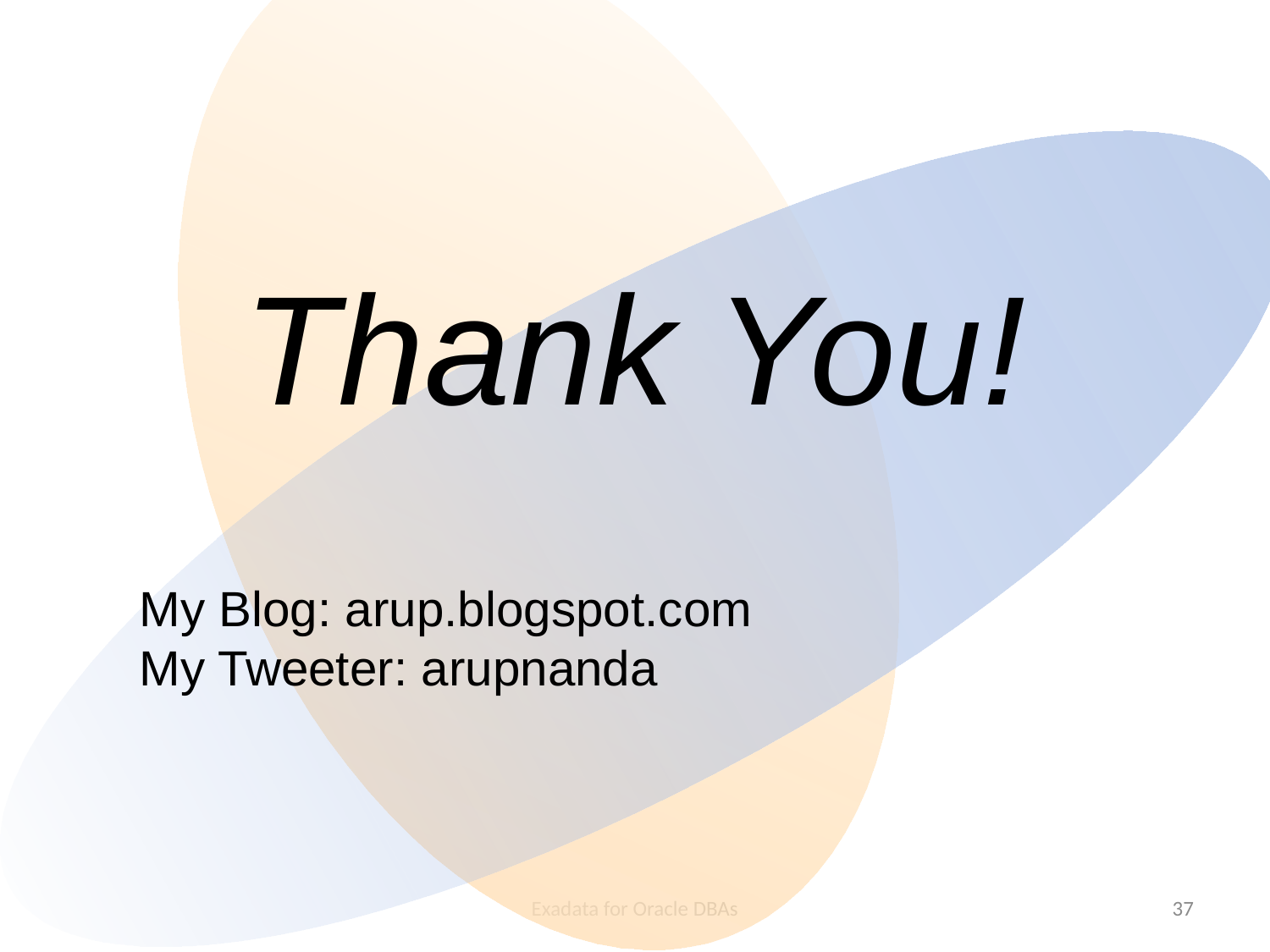

#

Thank You!

My Blog: arup.blogspot.com
My Tweeter: arupnanda
Exadata for Oracle DBAs
37